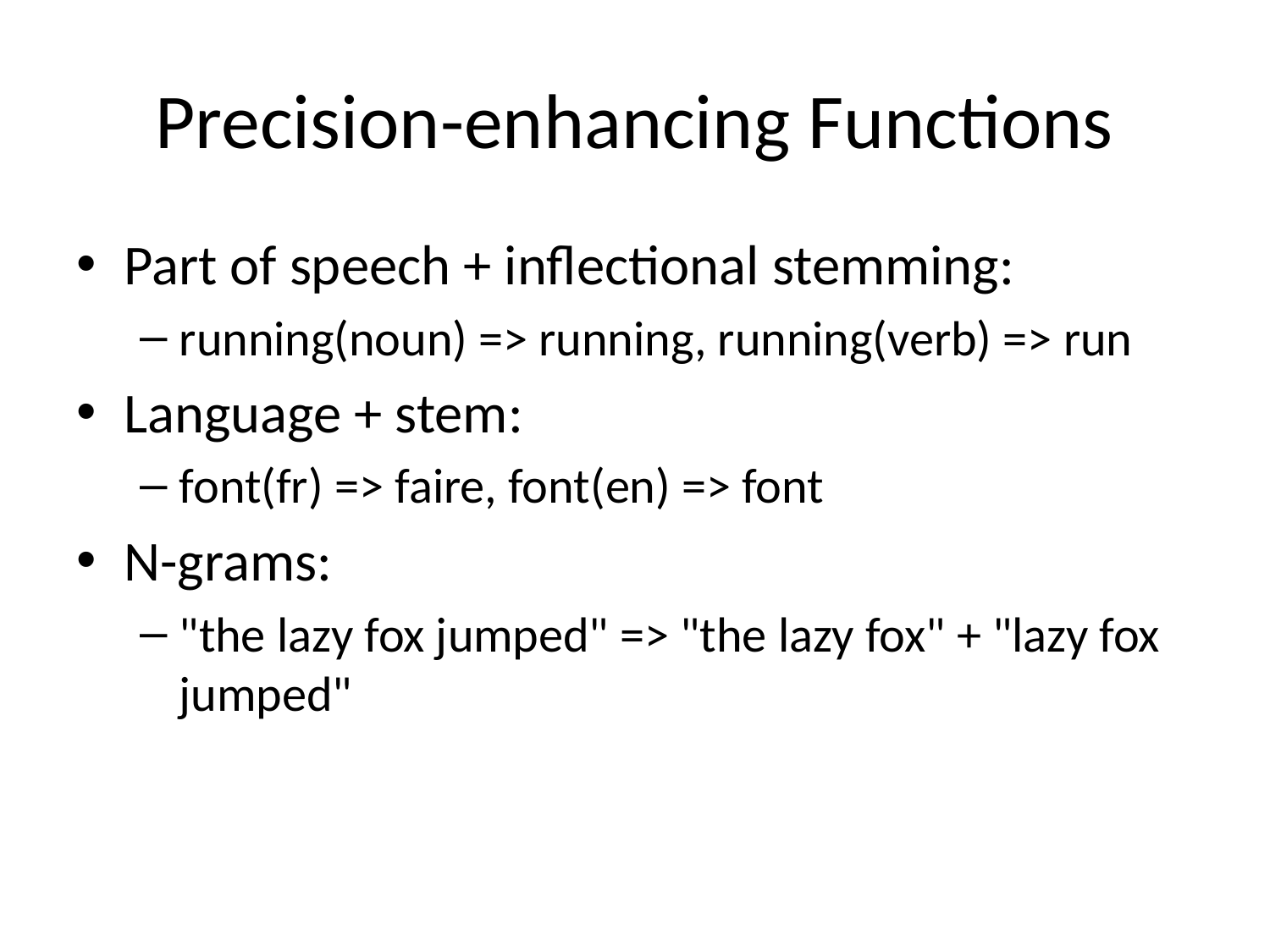

# Precision-enhancing Functions
Part of speech + inflectional stemming:
running(noun) => running, running(verb) => run
Language + stem:
font(fr) => faire, font(en) => font
N-grams:
"the lazy fox jumped" => "the lazy fox" + "lazy fox jumped"